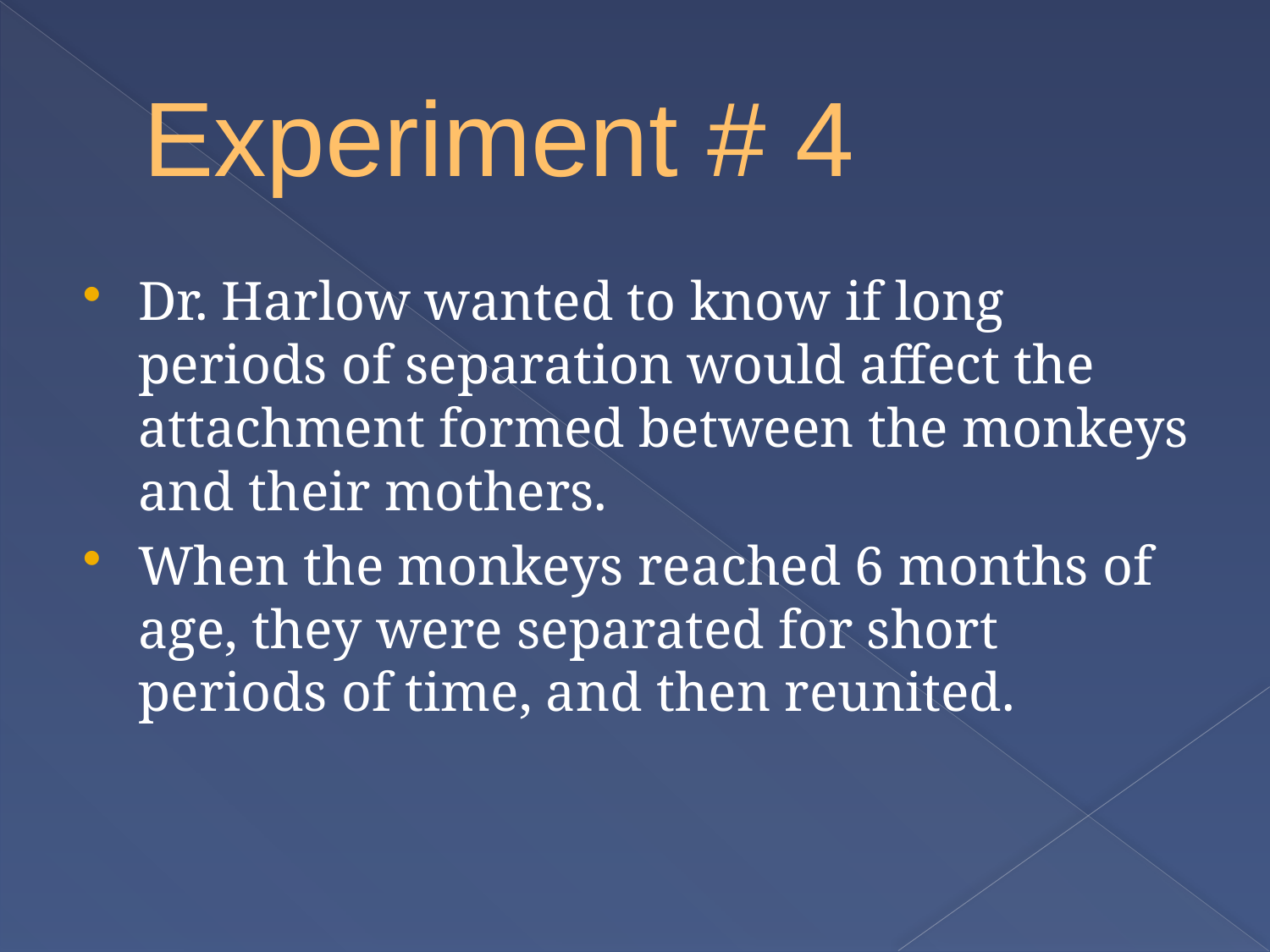

# Experiment # 4
Dr. Harlow wanted to know if long periods of separation would affect the attachment formed between the monkeys and their mothers.
When the monkeys reached 6 months of age, they were separated for short periods of time, and then reunited.